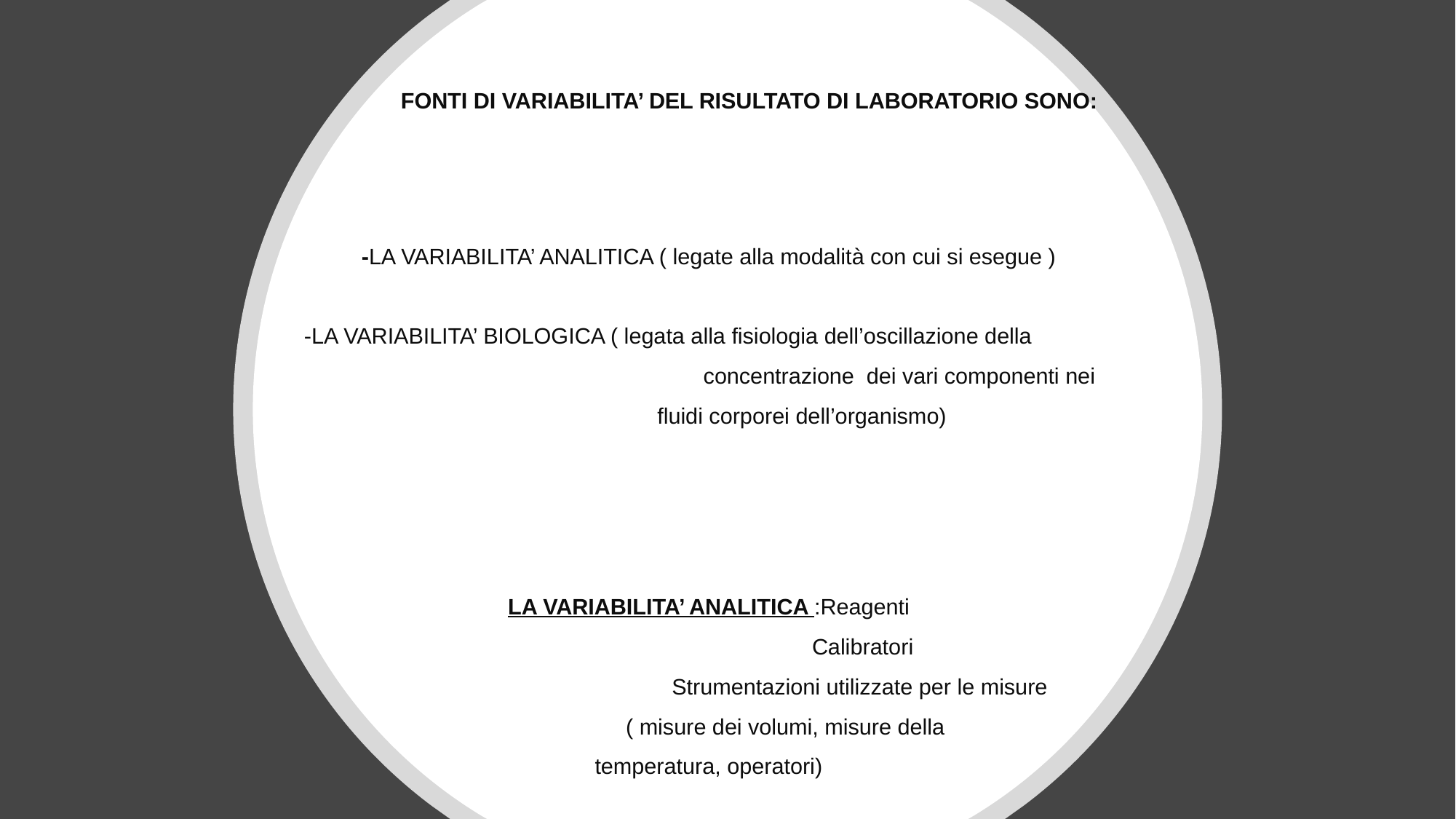

# FONTI DI VARIABILITA’ DEL RISULTATO DI LABORATORIO SONO: -LA VARIABILITA’ ANALITICA ( legate alla modalità con cui si esegue ) -LA VARIABILITA’ BIOLOGICA ( legata alla fisiologia dell’oscillazione della 	                                     		                concentrazione  dei vari componenti nei             			                fluidi corporei dell’organismo) LA VARIABILITA’ ANALITICA :Reagenti Calibratori Strumentazioni utilizzate per le misure ( misure dei volumi, misure della     				              temperatura, operatori)